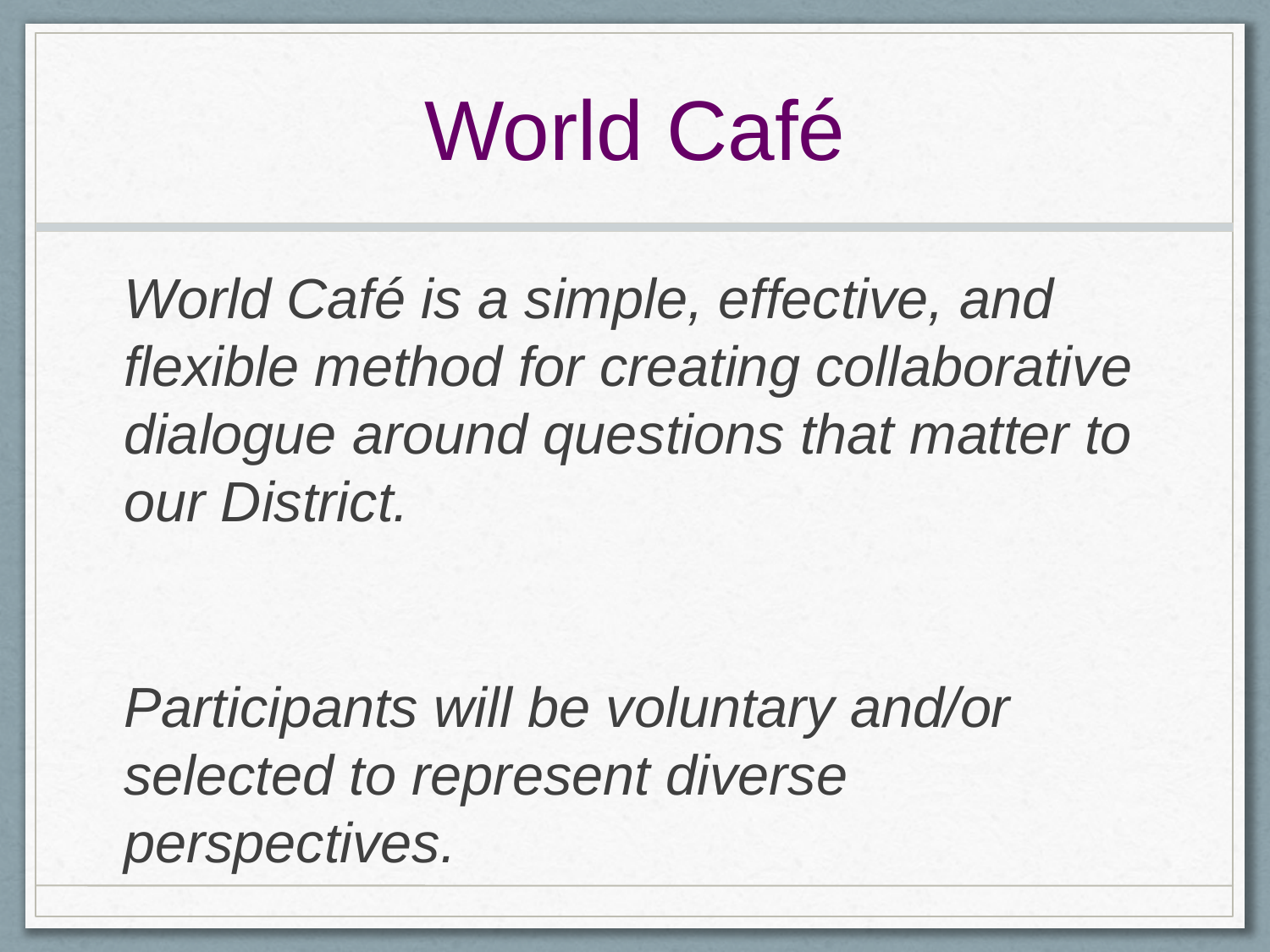

# World Café
	World Café is a simple, effective, and flexible method for creating collaborative dialogue around questions that matter to our District.

	Participants will be voluntary and/or selected to represent diverse perspectives.